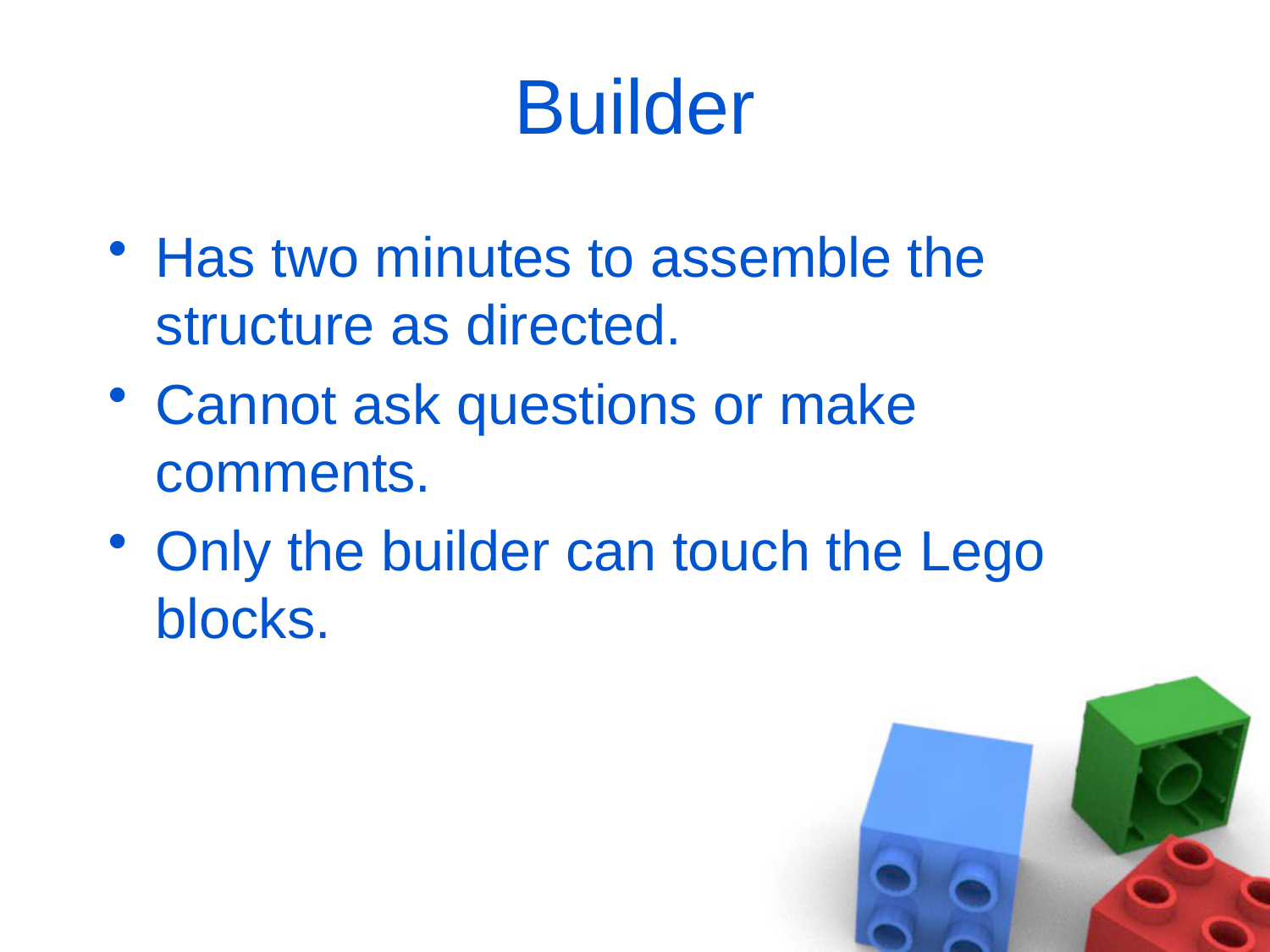

# Builder
Has two minutes to assemble the structure as directed.
Cannot ask questions or make comments.
Only the builder can touch the Lego blocks.